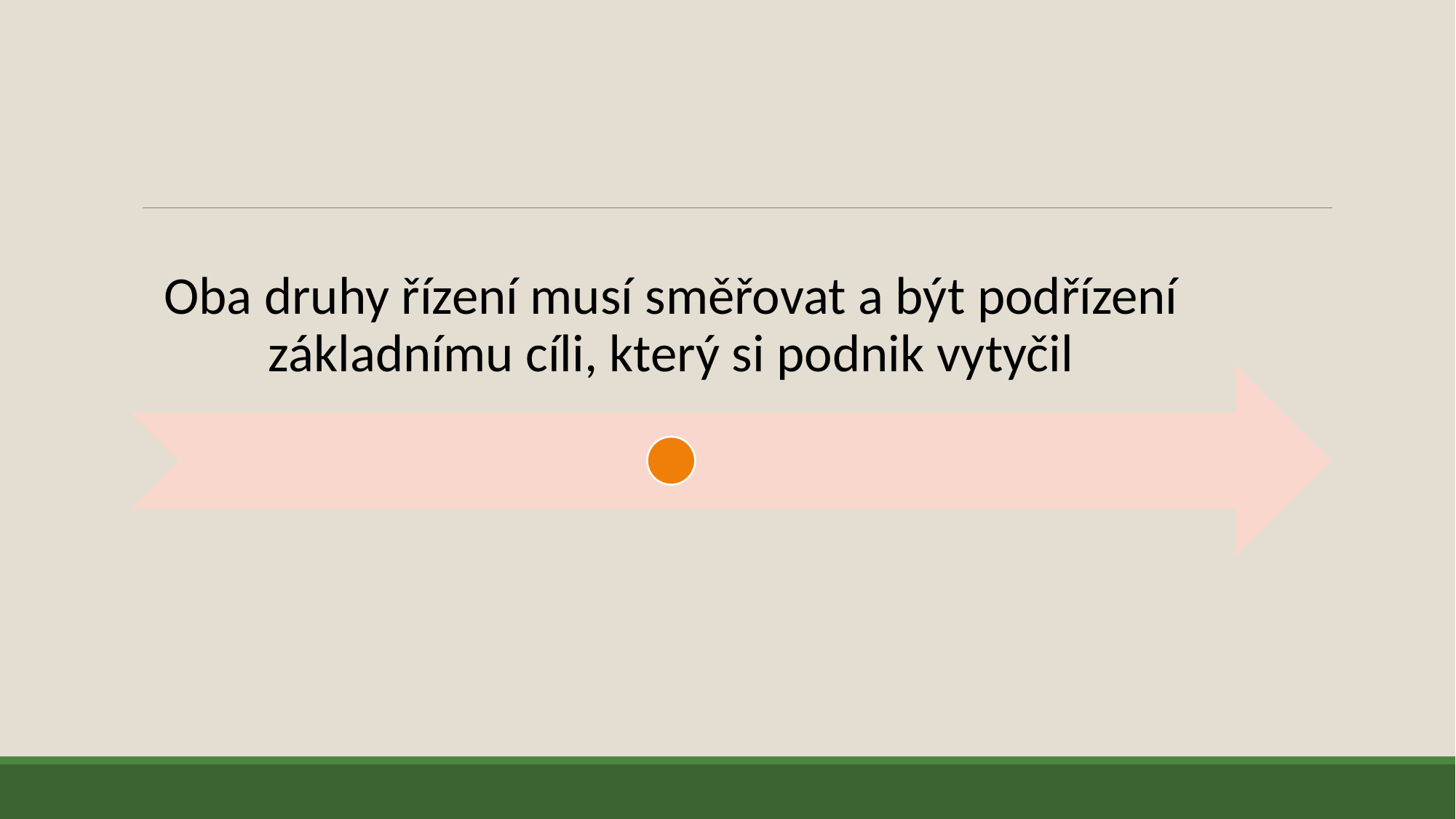

Oba druhy řízení musí směřovat a být podřízení základnímu cíli, který si podnik vytyčil